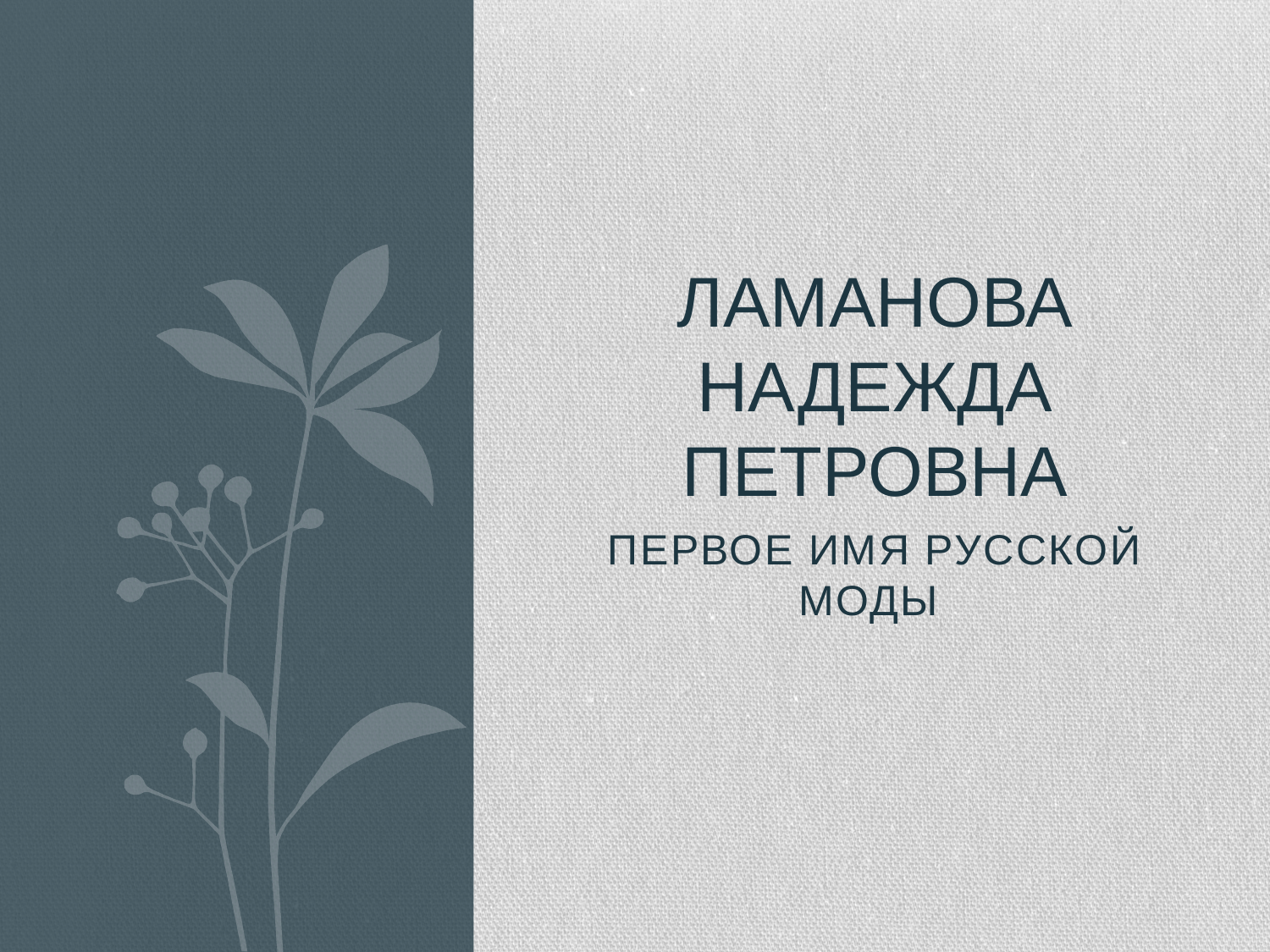

# Ламанова надежда петровна
ПЕРВОЕ ИМЯ РУССКОЙ МОДЫ